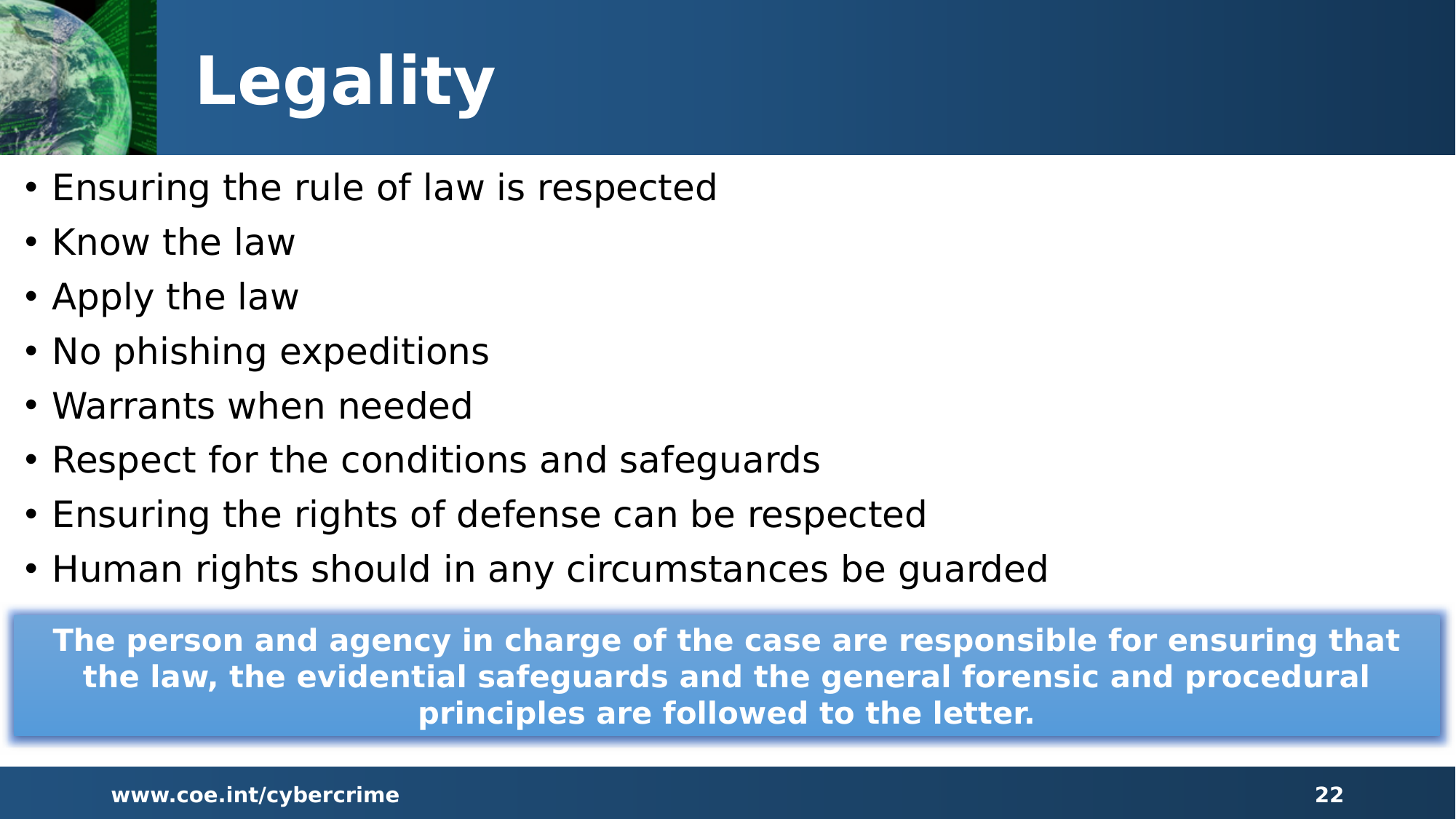

# Legality
Ensuring the rule of law is respected
Know the law
Apply the law
No phishing expeditions
Warrants when needed
Respect for the conditions and safeguards
Ensuring the rights of defense can be respected
Human rights should in any circumstances be guarded

The person and agency in charge of the case are responsible for ensuring that the law, the evidential safeguards and the general forensic and procedural principles are followed to the letter.
www.coe.int/cybercrime
22